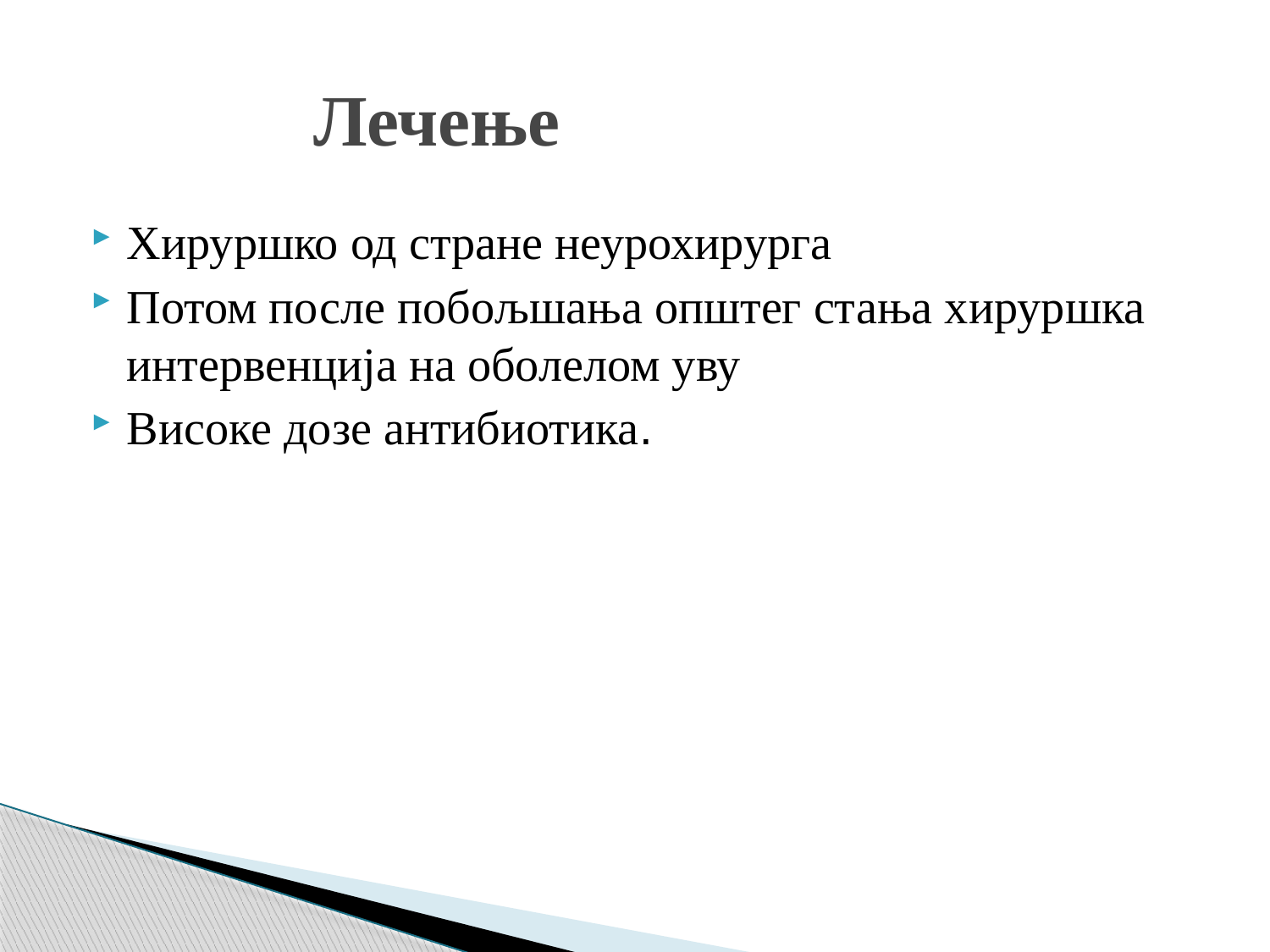

# Лечење
Хируршко од стране неурохирурга
Потом после побољшања општег стања хируршка интервенција на оболелом уву
Високе дозе антибиотика.